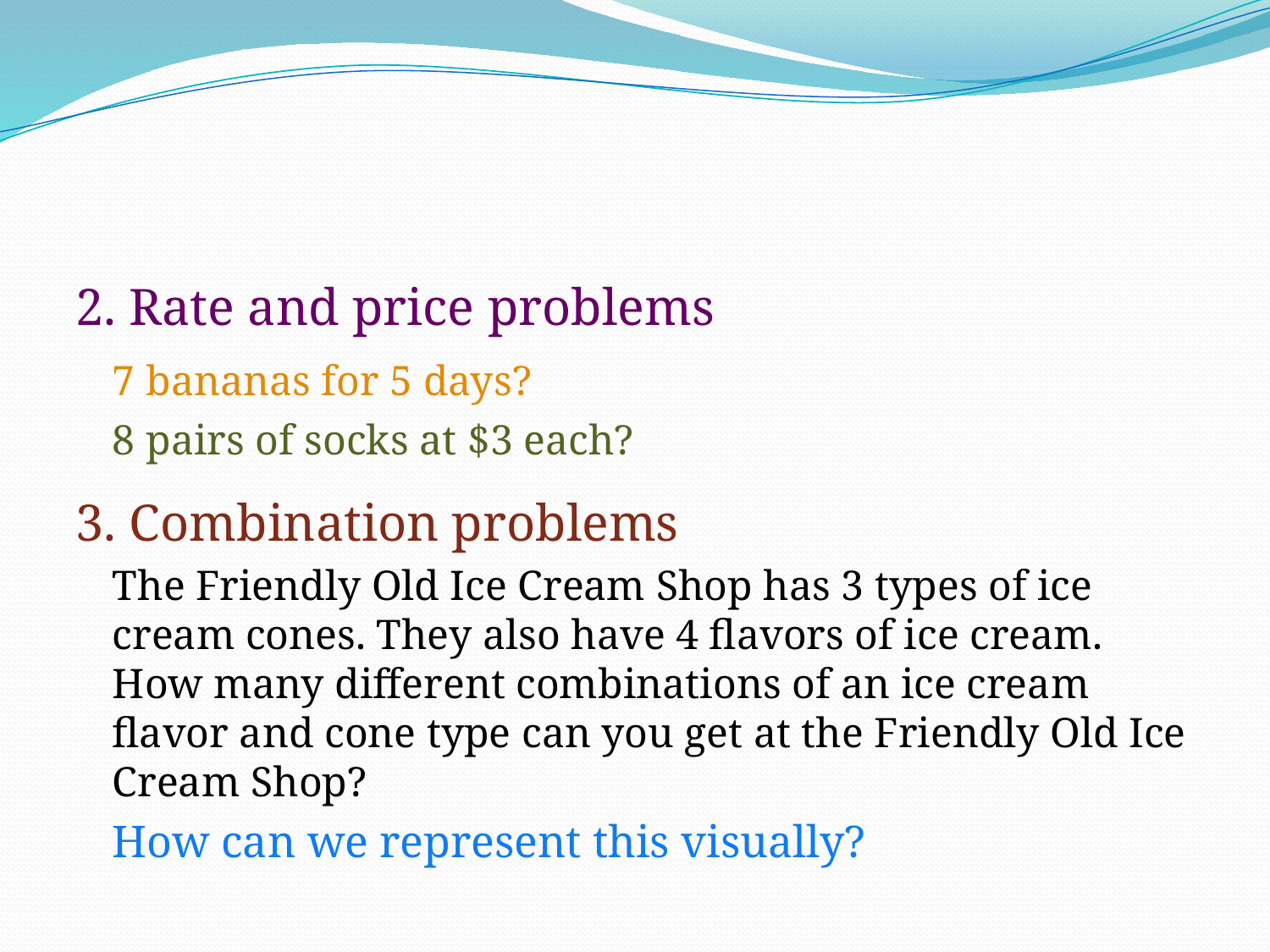

#
2. Rate and price problems
		7 bananas for 5 days?
		8 pairs of socks at $3 each?
3. Combination problems
	The Friendly Old Ice Cream Shop has 3 types of ice cream cones. They also have 4 flavors of ice cream. How many different combinations of an ice cream flavor and cone type can you get at the Friendly Old Ice Cream Shop?
	How can we represent this visually?